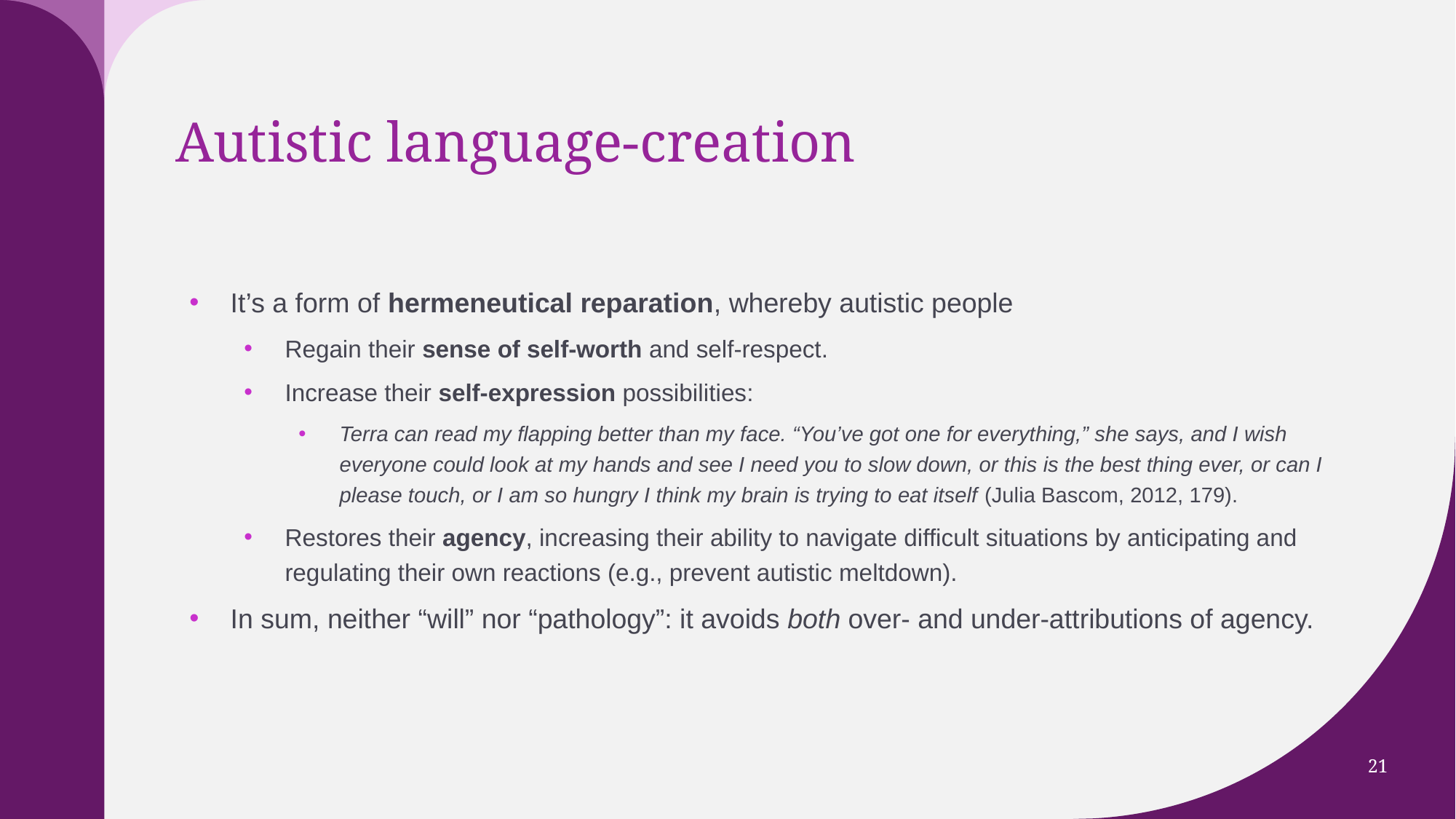

# Autistic language-creation
It’s a form of hermeneutical reparation, whereby autistic people
Regain their sense of self-worth and self-respect.
Increase their self-expression possibilities:
Terra can read my flapping better than my face. “You’ve got one for everything,” she says, and I wish everyone could look at my hands and see I need you to slow down, or this is the best thing ever, or can I please touch, or I am so hungry I think my brain is trying to eat itself (Julia Bascom, 2012, 179).
Restores their agency, increasing their ability to navigate difficult situations by anticipating and regulating their own reactions (e.g., prevent autistic meltdown).
In sum, neither “will” nor “pathology”: it avoids both over- and under-attributions of agency.
21